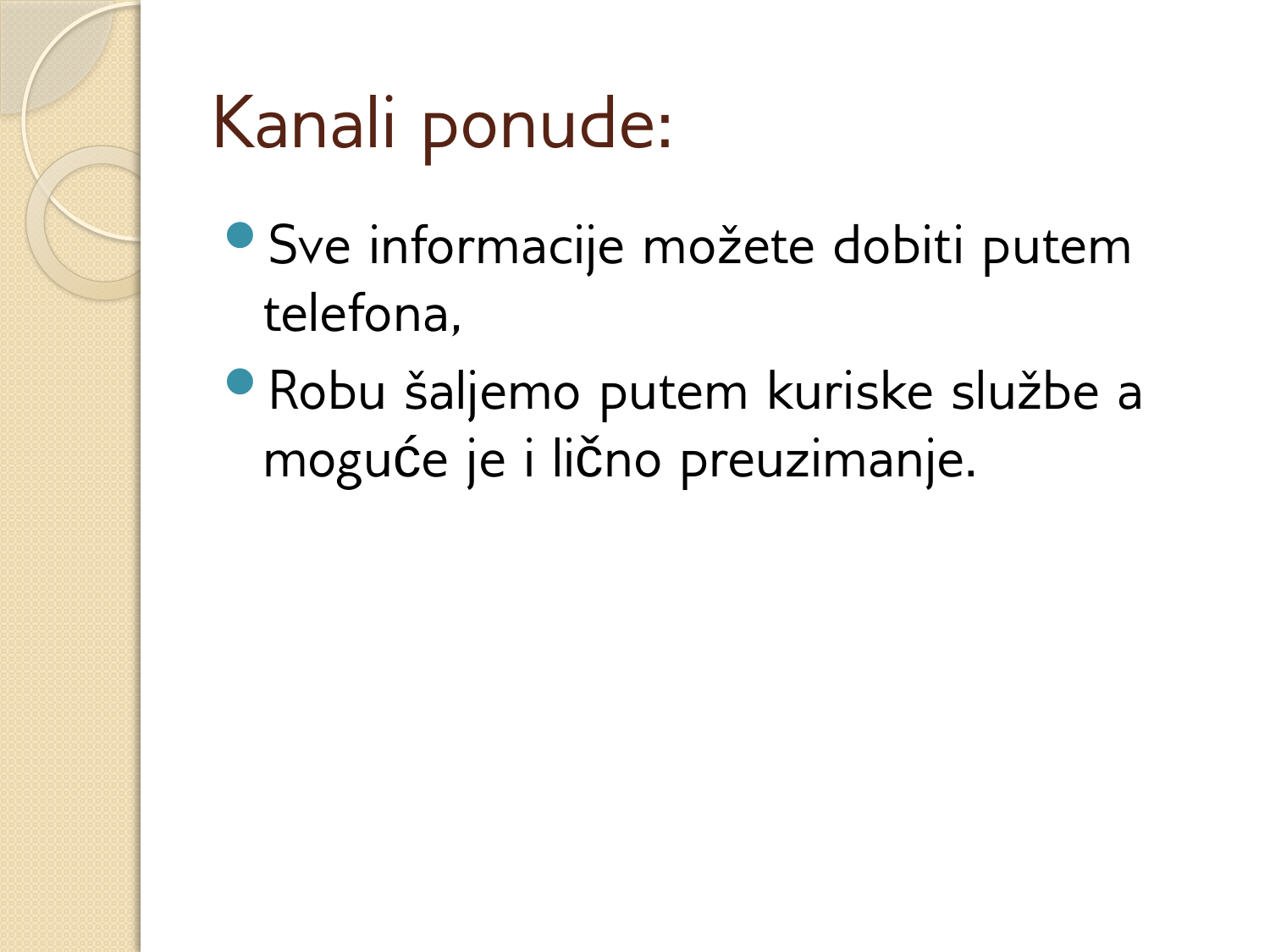

# Kanali ponude:
Sve informacije možete dobiti putem telefona,
Robu šaljemo putem kuriske službe a moguće je i lično preuzimanje.